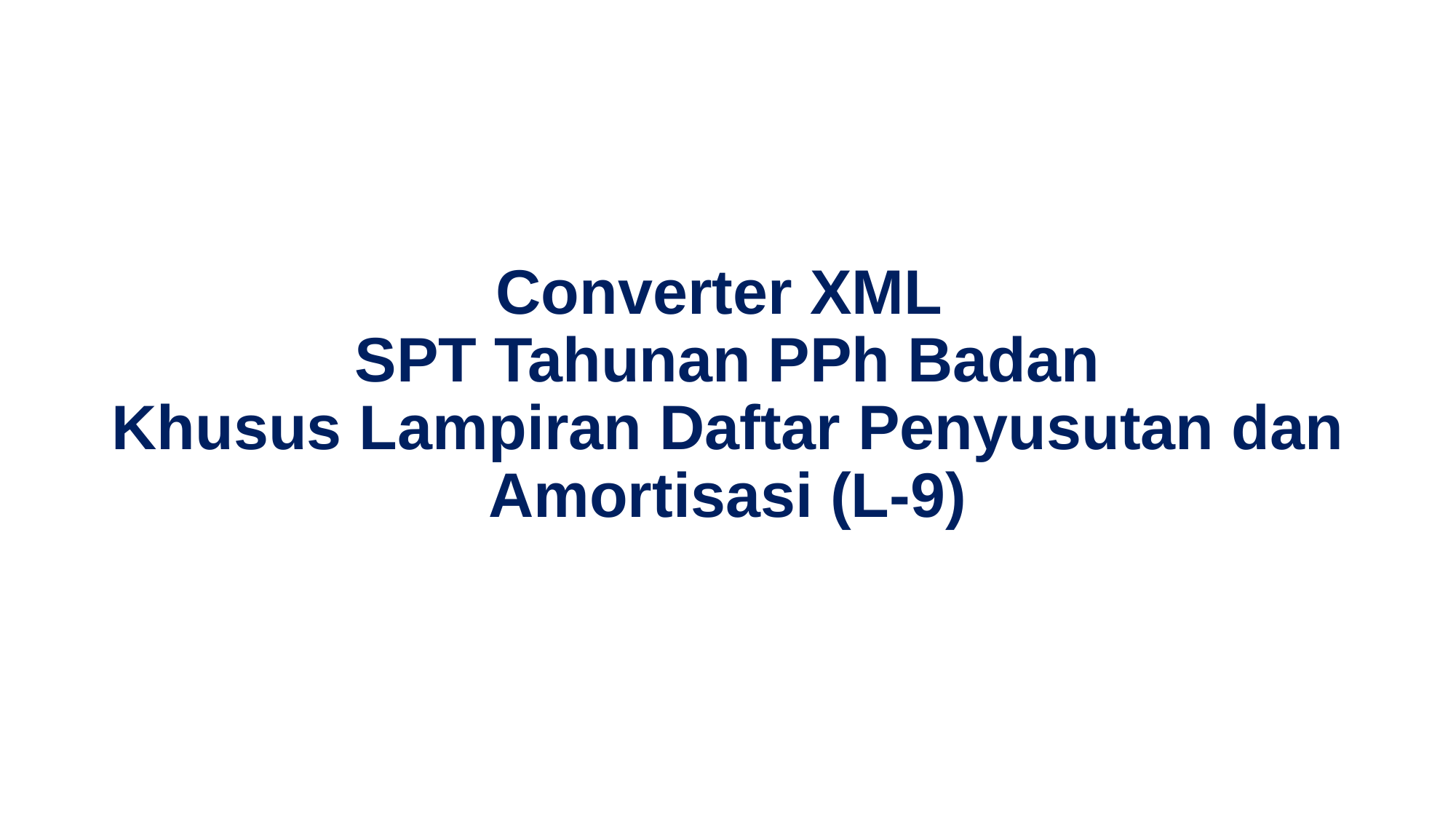

# Converter XML SPT Tahunan PPh Badan Khusus Lampiran Daftar Penyusutan dan Amortisasi (L-9)